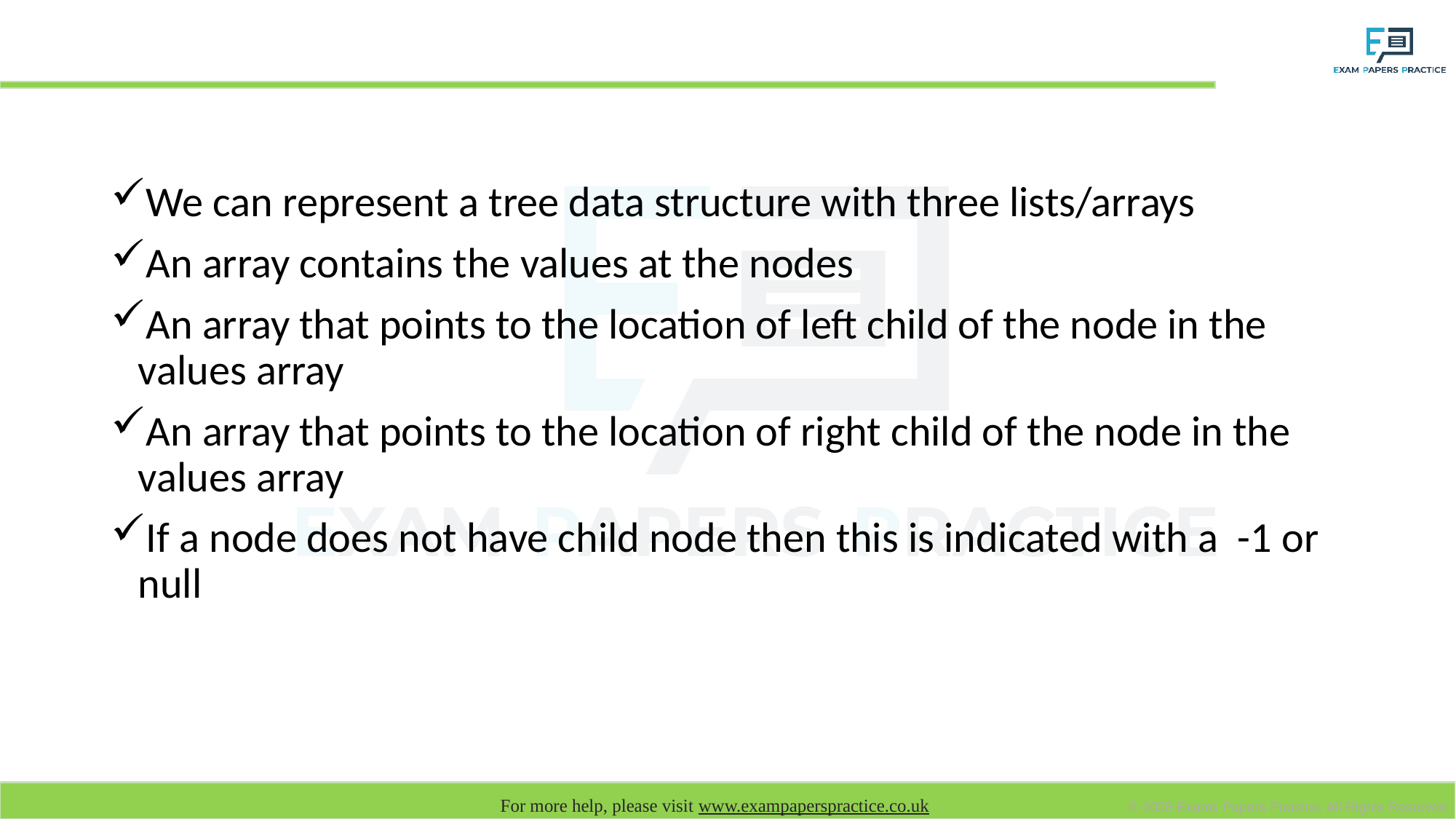

# Tree data structure: Arrays
We can represent a tree data structure with three lists/arrays
An array contains the values at the nodes
An array that points to the location of left child of the node in the values array
An array that points to the location of right child of the node in the values array
If a node does not have child node then this is indicated with a  -1 or null